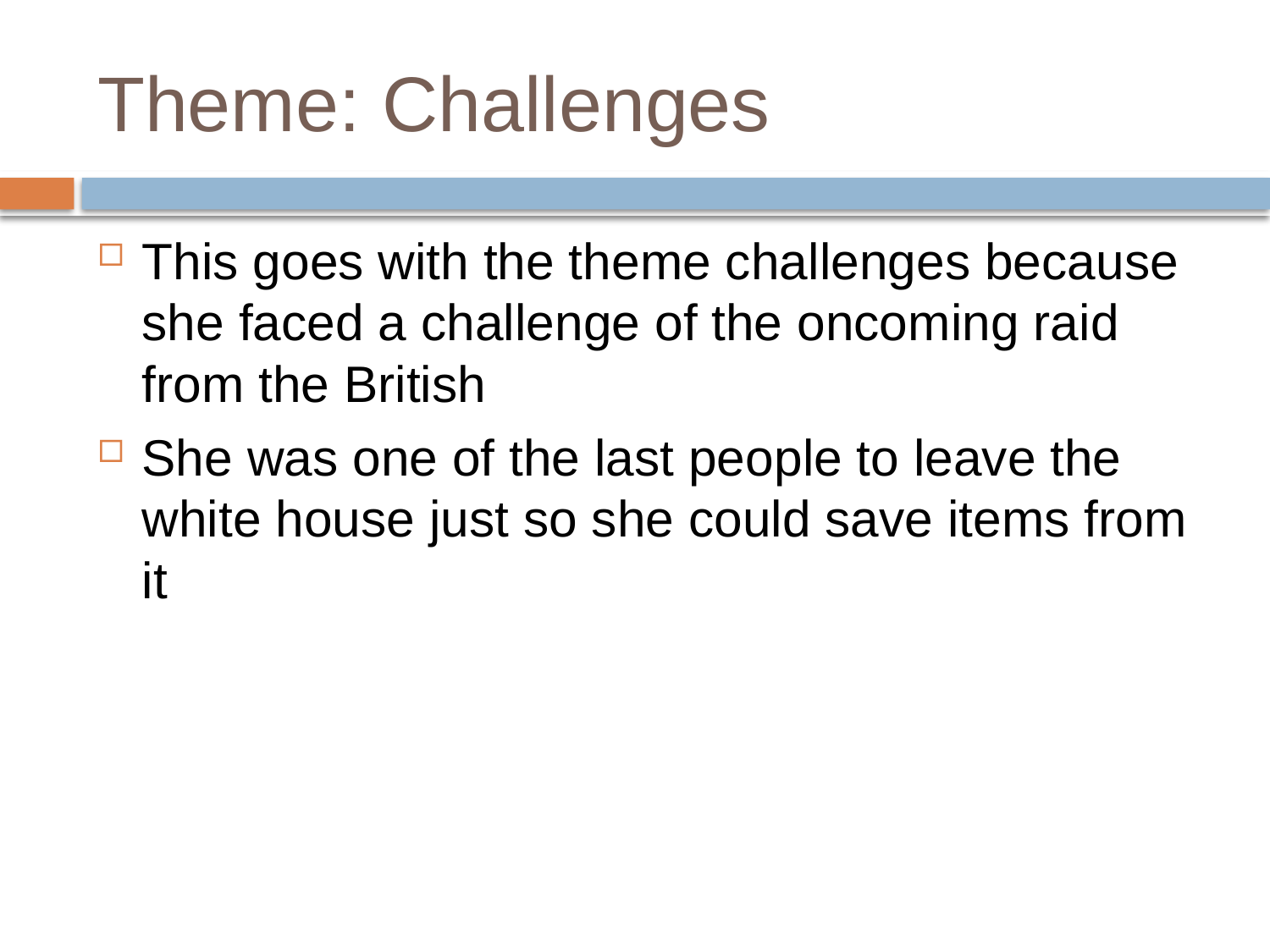

# Theme: Challenges
This goes with the theme challenges because she faced a challenge of the oncoming raid from the British
She was one of the last people to leave the white house just so she could save items from it